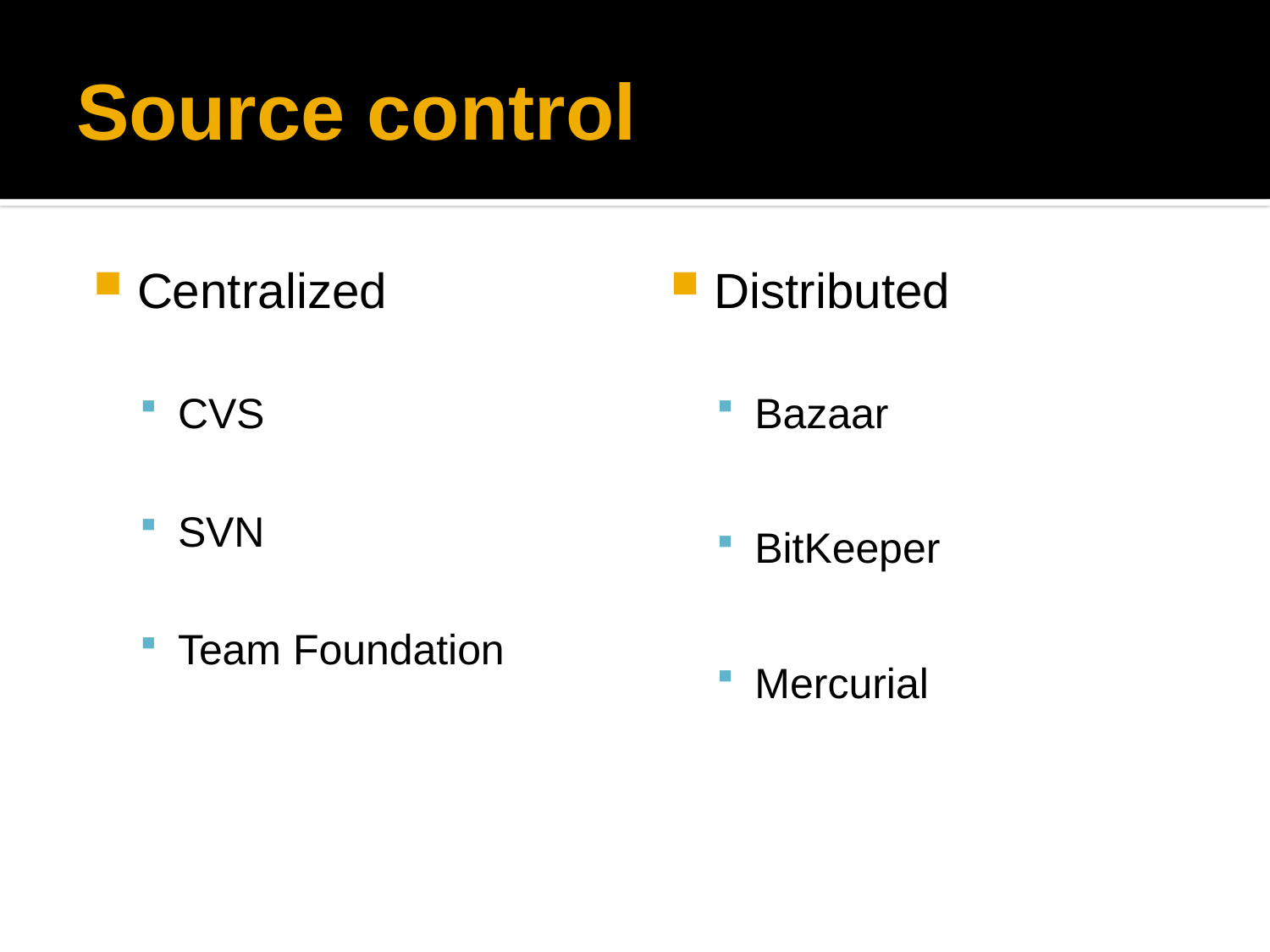

# Source control
Centralized

CVS

SVN

Team Foundation
Distributed

Bazaar

BitKeeper

Mercurial